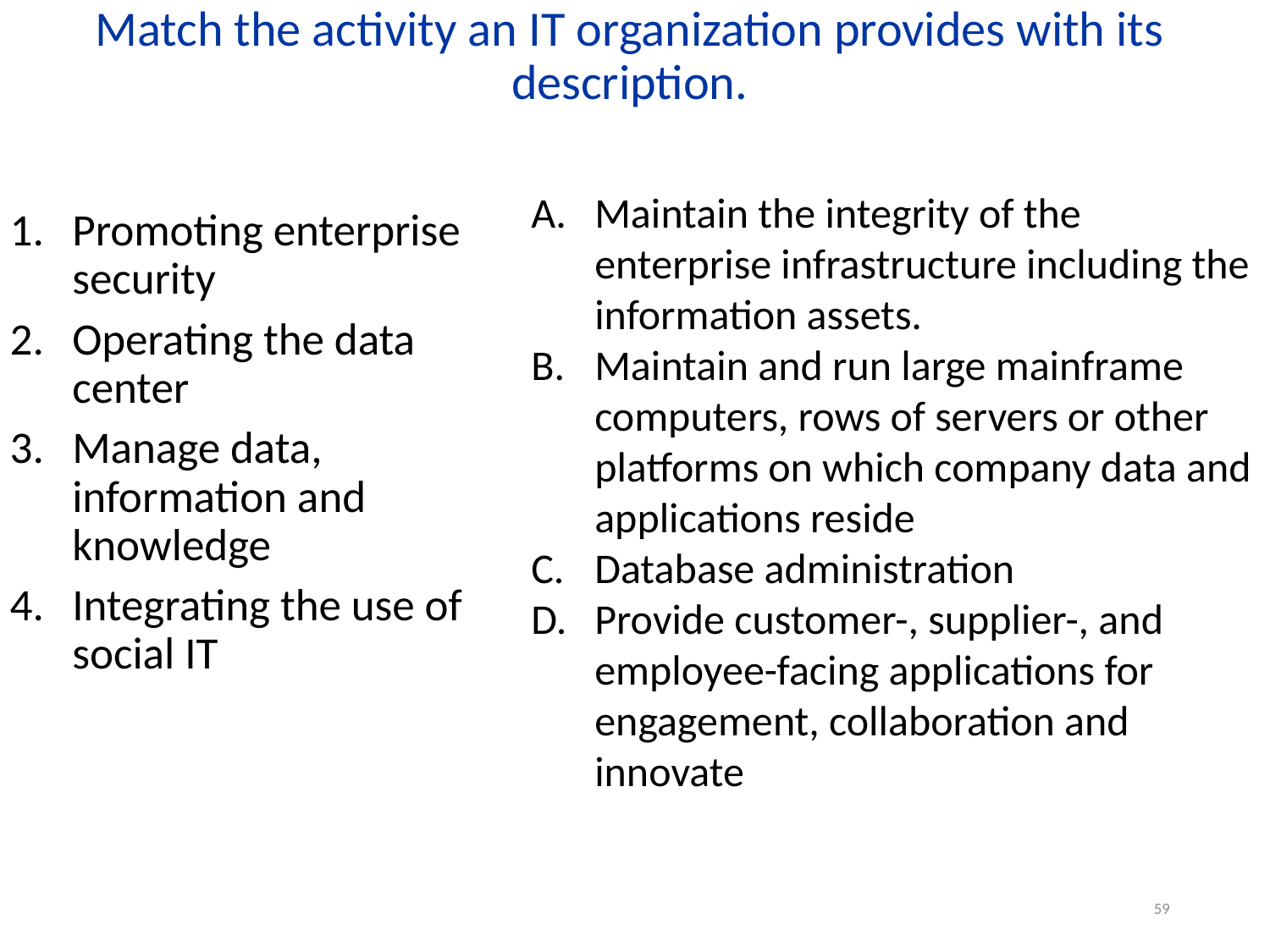

Match the activity an IT organization provides with its description.
Maintain the integrity of the enterprise infrastructure including the information assets.
Maintain and run large mainframe computers, rows of servers or other platforms on which company data and applications reside
Database administration
Provide customer-, supplier-, and employee-facing applications for engagement, collaboration and innovate
Promoting enterprise security
Operating the data center
Manage data, information and knowledge
Integrating the use of social IT
59